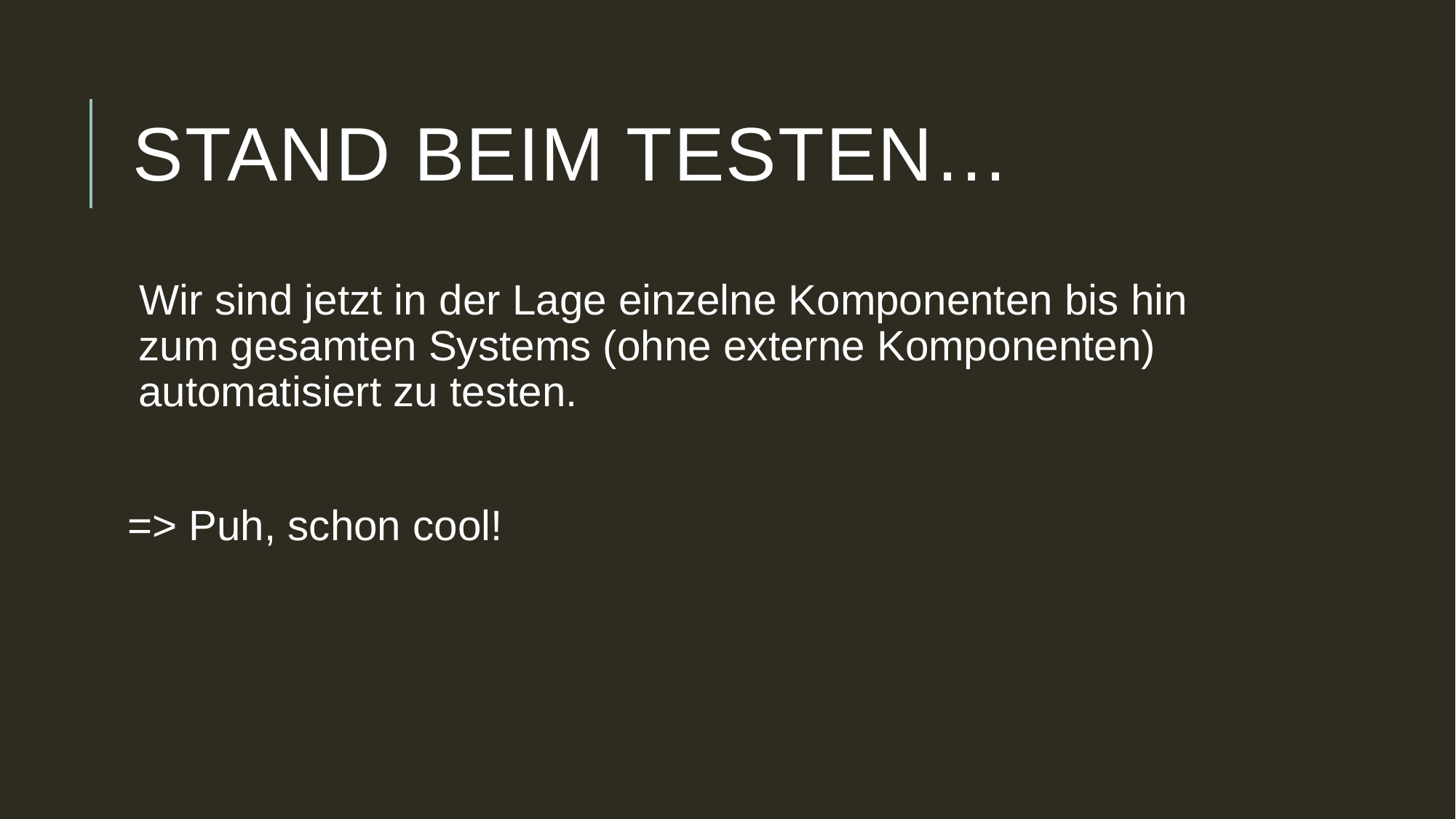

# Stand beim Testen…
Wir sind jetzt in der Lage einzelne Komponenten bis hin zum gesamten Systems (ohne externe Komponenten) automatisiert zu testen.

=> Puh, schon cool!